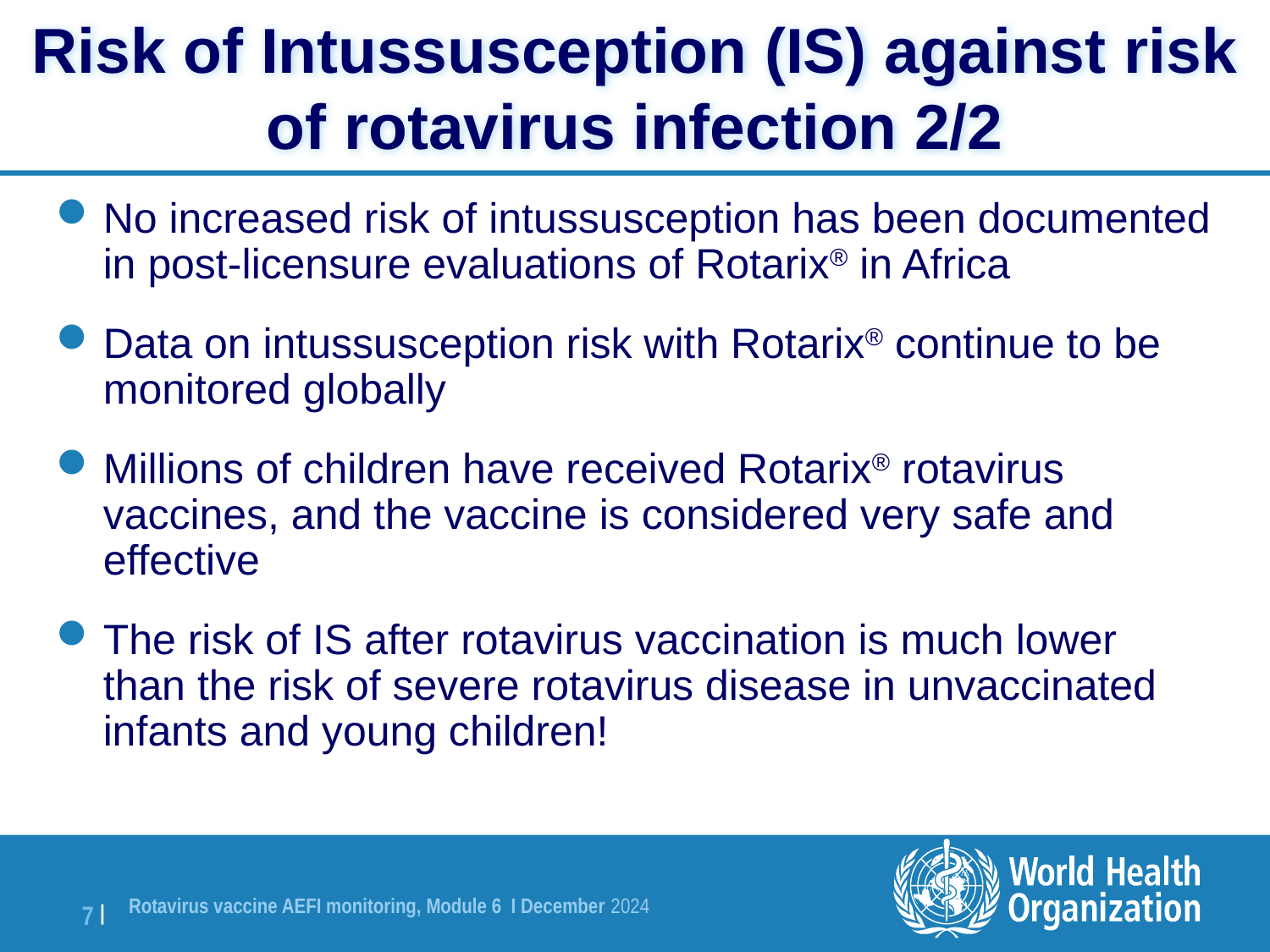

Risk of Intussusception (IS) against risk of rotavirus infection 2/2
No increased risk of intussusception has been documented in post-licensure evaluations of Rotarix® in Africa
Data on intussusception risk with Rotarix® continue to be monitored globally
Millions of children have received Rotarix® rotavirus vaccines, and the vaccine is considered very safe and effective
The risk of IS after rotavirus vaccination is much lower than the risk of severe rotavirus disease in unvaccinated infants and young children!